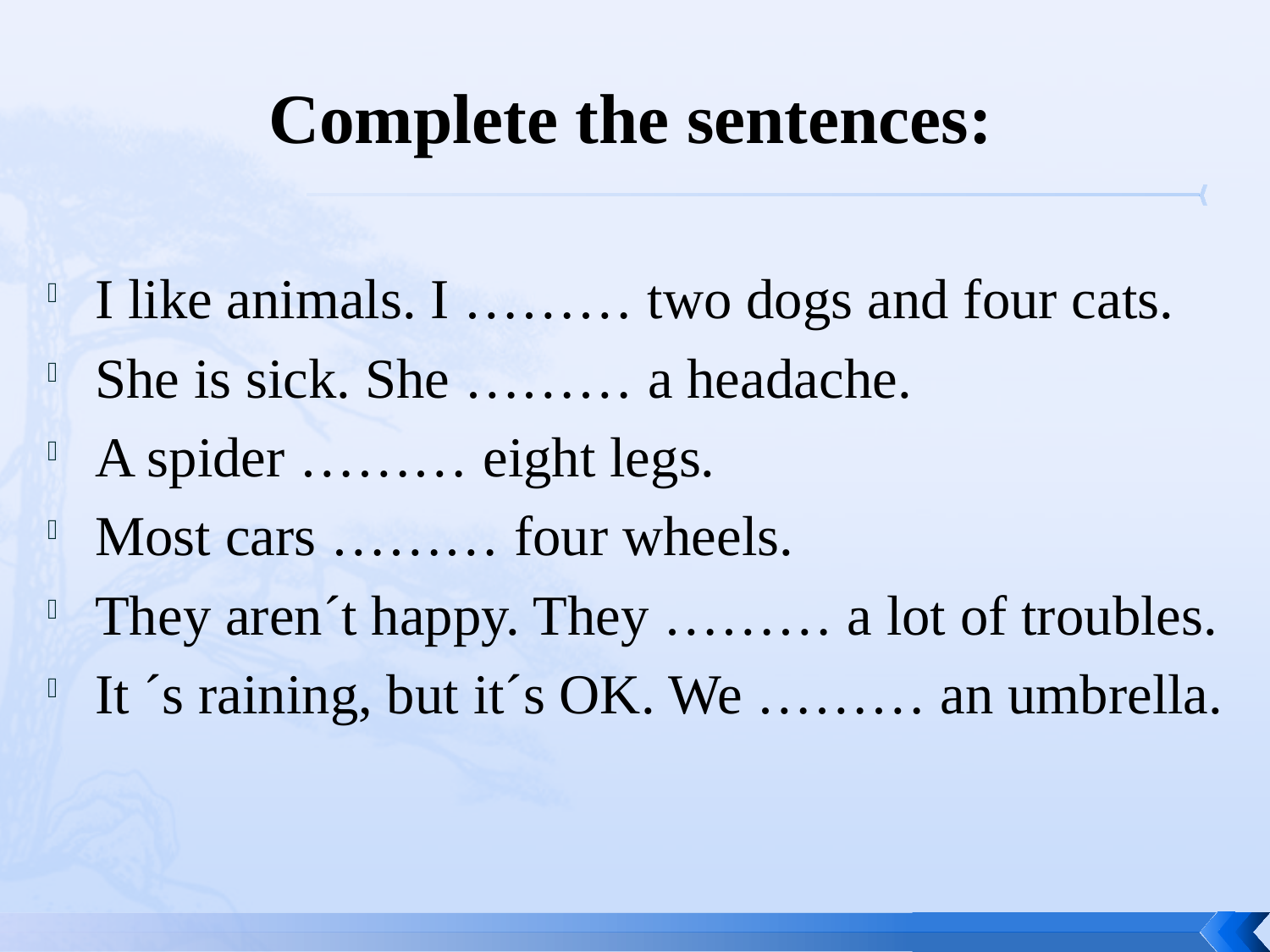

# Complete the sentences:
I like animals. I ……… two dogs and four cats.
She is sick. She ……… a headache.
A spider ……… eight legs.
Most cars ……… four wheels.
They aren´t happy. They ……… a lot of troubles.
It ´s raining, but it´s OK. We ……… an umbrella.